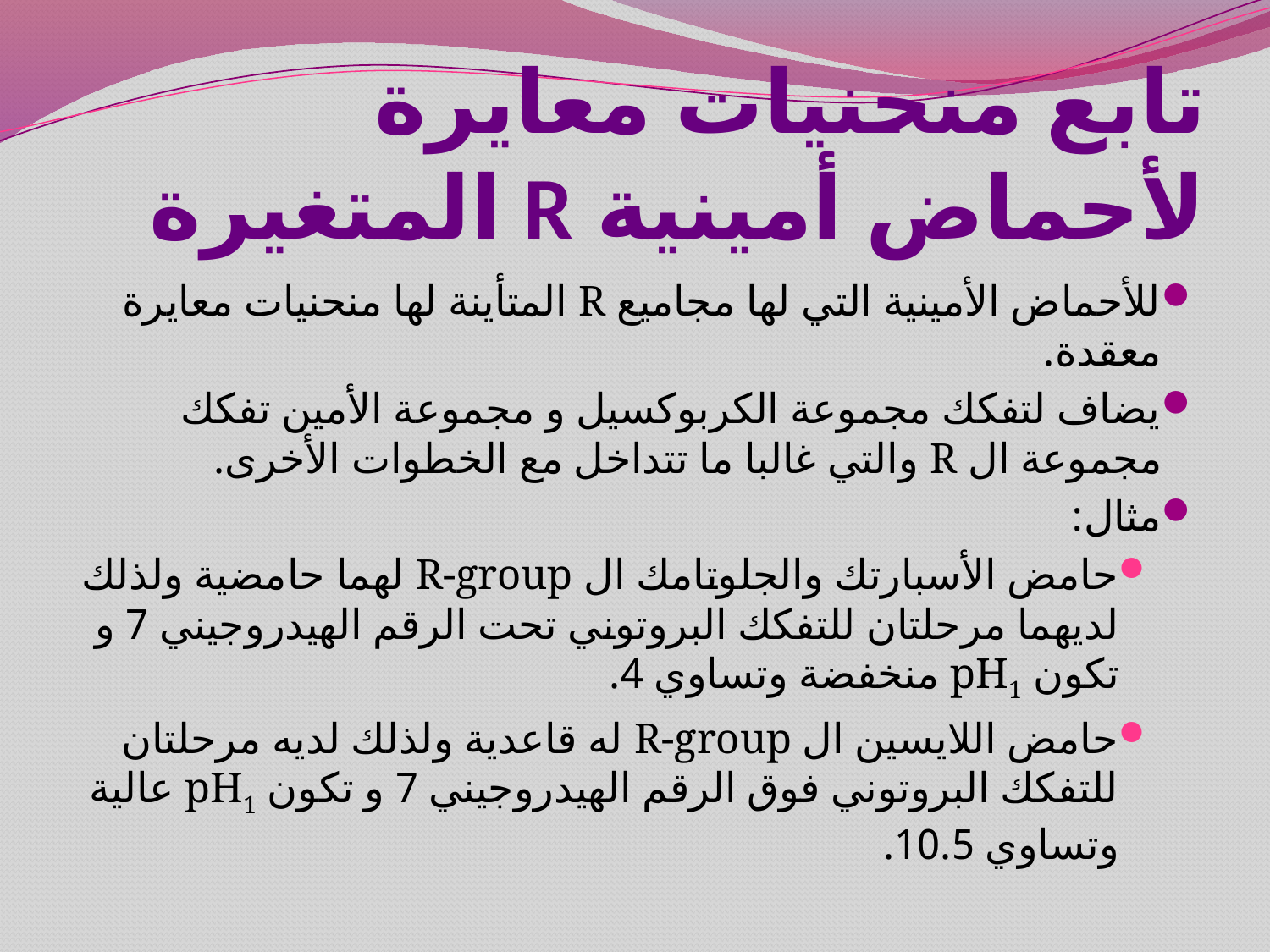

# تابع منحنيات معايرة لأحماض أمينية R المتغيرة
للأحماض الأمينية التي لها مجاميع R المتأينة لها منحنيات معايرة معقدة.
يضاف لتفكك مجموعة الكربوكسيل و مجموعة الأمين تفكك مجموعة ال R والتي غالبا ما تتداخل مع الخطوات الأخرى.
مثال:
حامض الأسبارتك والجلوتامك ال R-group لهما حامضية ولذلك لديهما مرحلتان للتفكك البروتوني تحت الرقم الهيدروجيني 7 و تكون pH1 منخفضة وتساوي 4.
حامض اللايسين ال R-group له قاعدية ولذلك لديه مرحلتان للتفكك البروتوني فوق الرقم الهيدروجيني 7 و تكون pH1 عالية وتساوي 10.5.